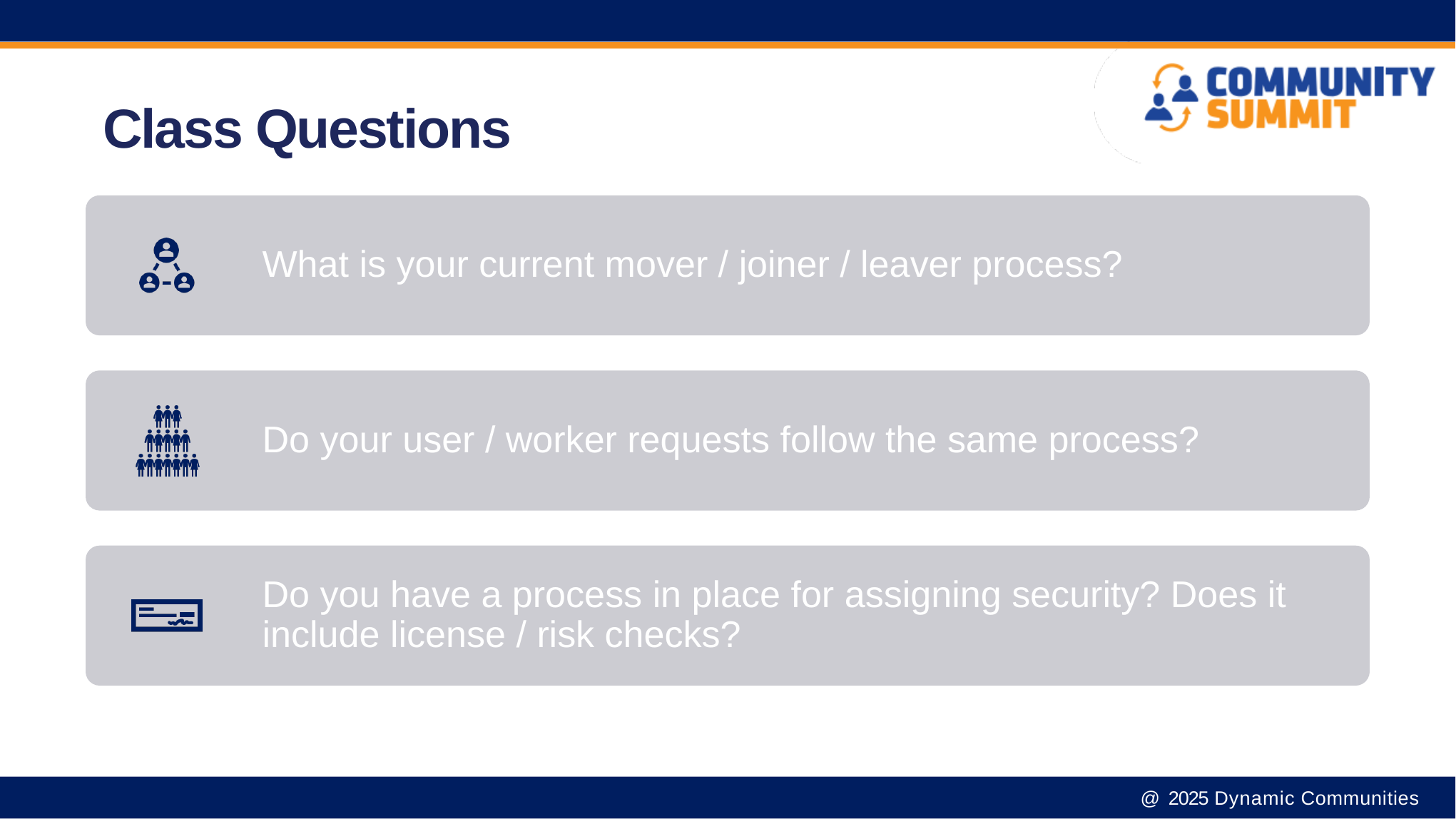

# Class Questions
What is your current mover / joiner / leaver process?
Do your user / worker requests follow the same process?
Do you have a process in place for assigning security? Does it include license / risk checks?